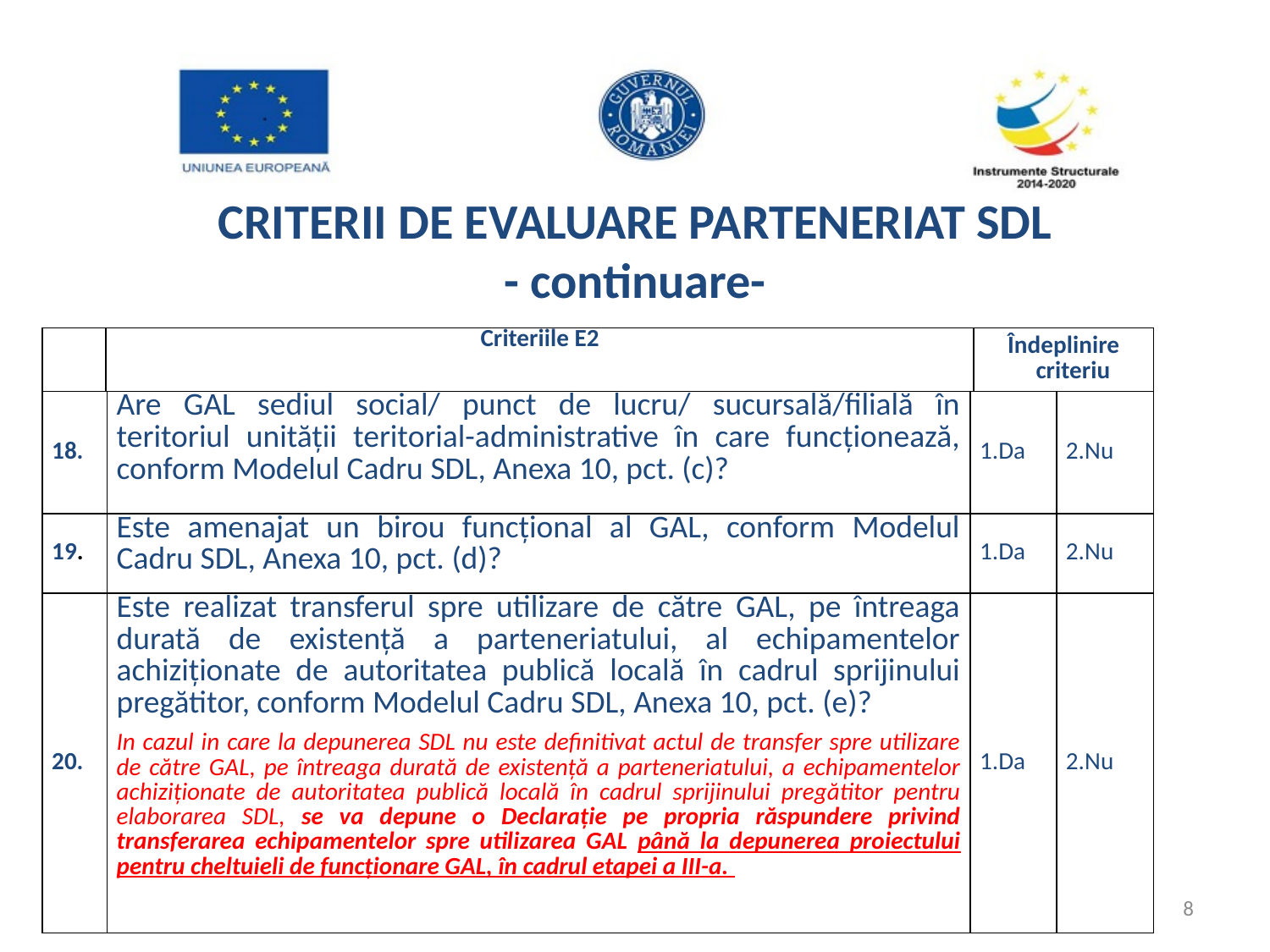

# CRITERII DE EVALUARE PARTENERIAT SDL - continuare-
|  | Criteriile E2 | Îndeplinire criteriu |
| --- | --- | --- |
| 18. | Are GAL sediul social/ punct de lucru/ sucursală/filială în teritoriul unității teritorial-administrative în care funcționează, conform Modelul Cadru SDL, Anexa 10, pct. (c)? | 1.Da | 2.Nu |
| --- | --- | --- | --- |
| 19. | Este amenajat un birou funcțional al GAL, conform Modelul Cadru SDL, Anexa 10, pct. (d)? | 1.Da | 2.Nu |
| 20. | Este realizat transferul spre utilizare de către GAL, pe întreaga durată de existență a parteneriatului, al echipamentelor achiziționate de autoritatea publică locală în cadrul sprijinului pregătitor, conform Modelul Cadru SDL, Anexa 10, pct. (e)? In cazul in care la depunerea SDL nu este definitivat actul de transfer spre utilizare de către GAL, pe întreaga durată de existență a parteneriatului, a echipamentelor achiziționate de autoritatea publică locală în cadrul sprijinului pregătitor pentru elaborarea SDL, se va depune o Declarație pe propria răspundere privind transferarea echipamentelor spre utilizarea GAL până la depunerea proiectului pentru cheltuieli de funcționare GAL, în cadrul etapei a III-a. | 1.Da | 2.Nu |
8